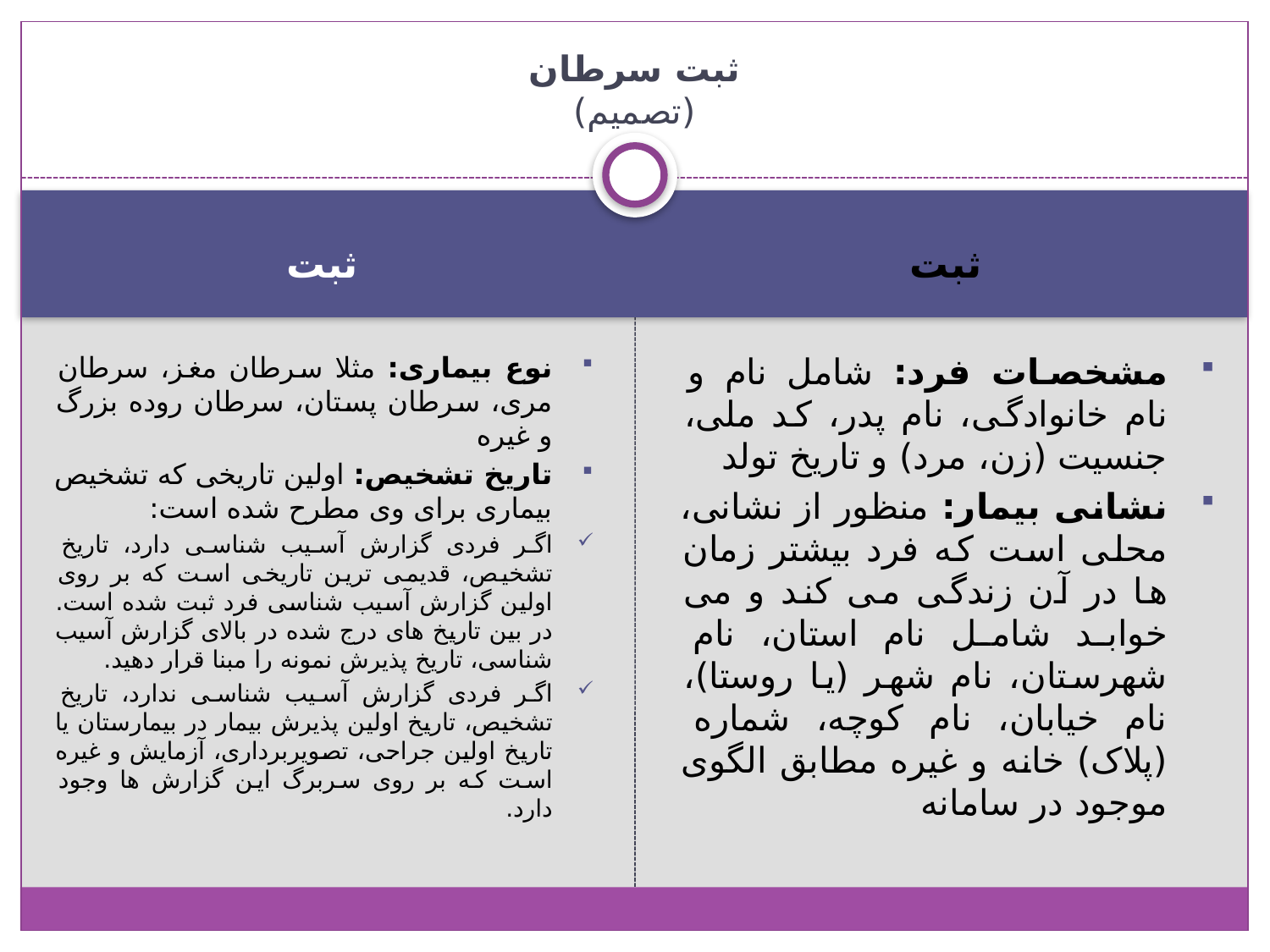

# ثبت سرطان (تصمیم)
ثبت
ثبت
نوع بیماری: مثلا سرطان مغز، سرطان مری، سرطان پستان، سرطان روده بزرگ و غیره
تاریخ تشخیص: اولین تاریخی که تشخیص بیماری برای وی مطرح شده است:
اگر فردی گزارش آسیب شناسی دارد، تاریخ تشخیص، قدیمی ترین تاریخی است که بر روی اولین گزارش آسیب شناسی فرد ثبت شده است. در بین تاریخ های درج شده در بالای گزارش آسیب شناسی، تاریخ پذیرش نمونه را مبنا قرار دهید.
اگر فردی گزارش آسیب شناسی ندارد، تاریخ تشخیص، تاریخ اولین پذیرش بیمار در بیمارستان یا تاریخ اولین جراحی، تصویربرداری، آزمایش و غیره است که بر روی سربرگ این گزارش ها وجود دارد.
مشخصات فرد: شامل نام و نام خانوادگی، نام پدر، کد ملی، جنسیت (زن، مرد) و تاریخ تولد
نشانی بیمار: منظور از نشانی، محلی است که فرد بیشتر زمان ها در آن زندگی می کند و می خوابد شامل نام استان، نام شهرستان، نام شهر (یا روستا)، نام خیابان، نام کوچه، شماره (پلاک) خانه و غیره مطابق الگوی موجود در سامانه